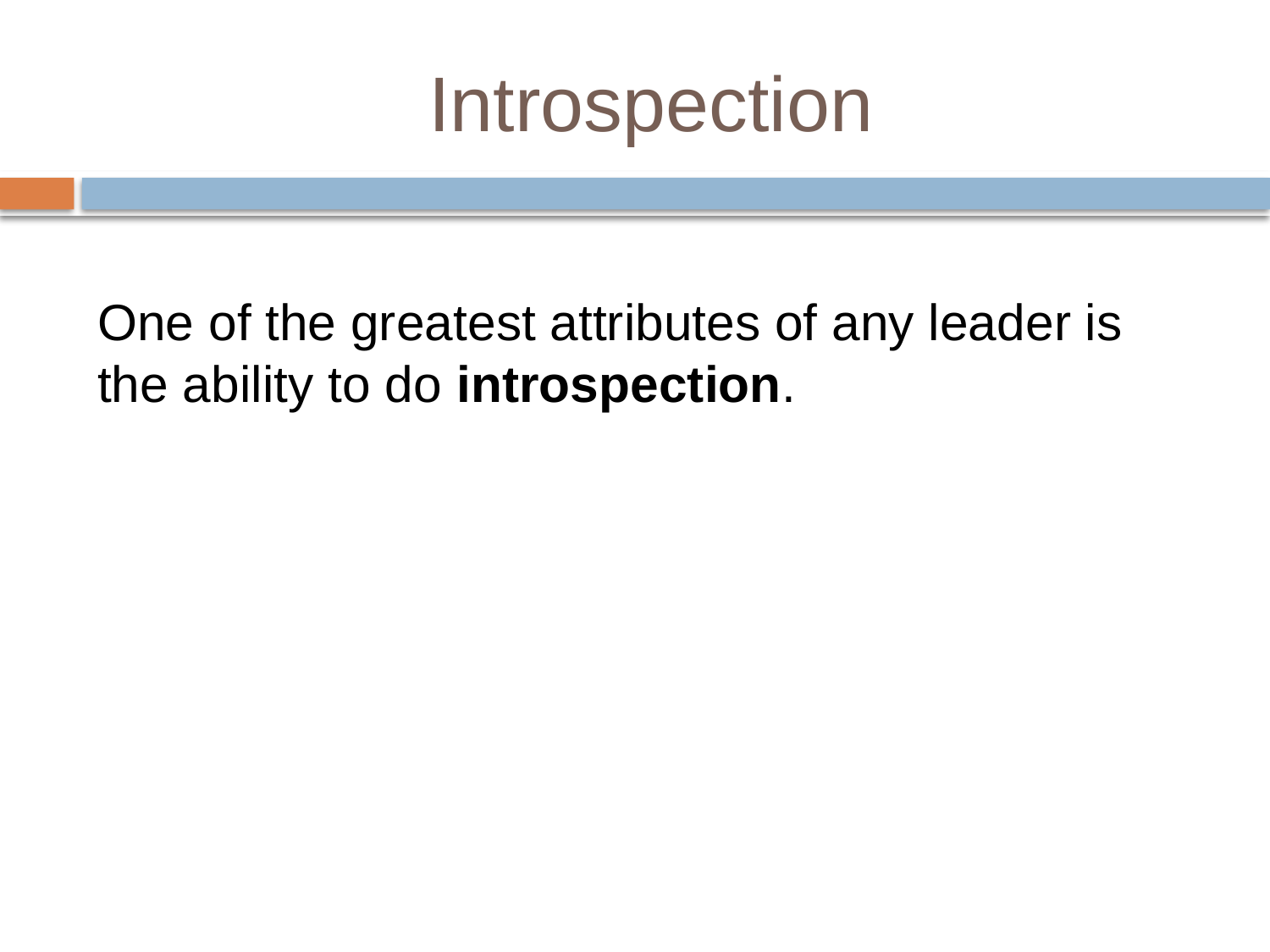

# Introspection
One of the greatest attributes of any leader is the ability to do introspection.